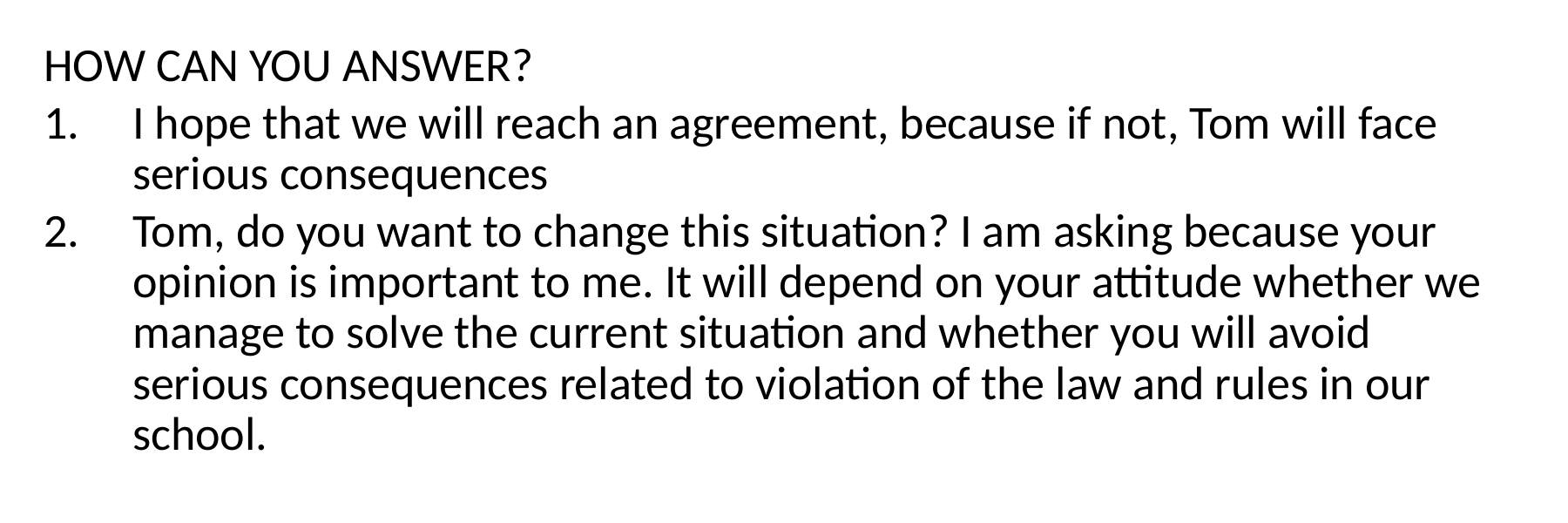

HOW CAN YOU ANSWER?
I hope that we will reach an agreement, because if not, Tom will face serious consequences
Tom, do you want to change this situation? I am asking because your opinion is important to me. It will depend on your attitude whether we manage to solve the current situation and whether you will avoid serious consequences related to violation of the law and rules in our school.